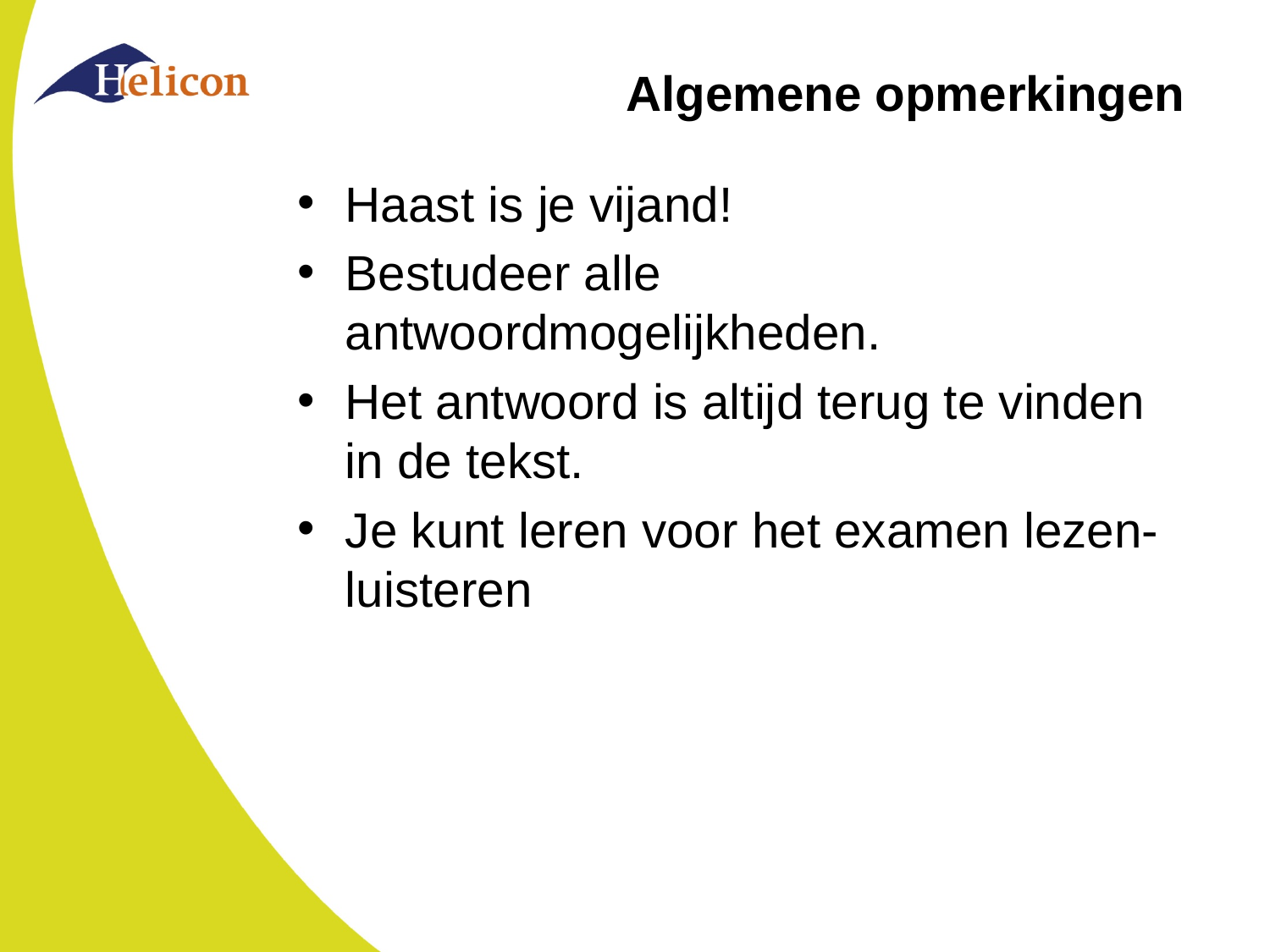

# Algemene opmerkingen
Haast is je vijand!
Bestudeer alle antwoordmogelijkheden.
Het antwoord is altijd terug te vinden in de tekst.
Je kunt leren voor het examen lezen-luisteren